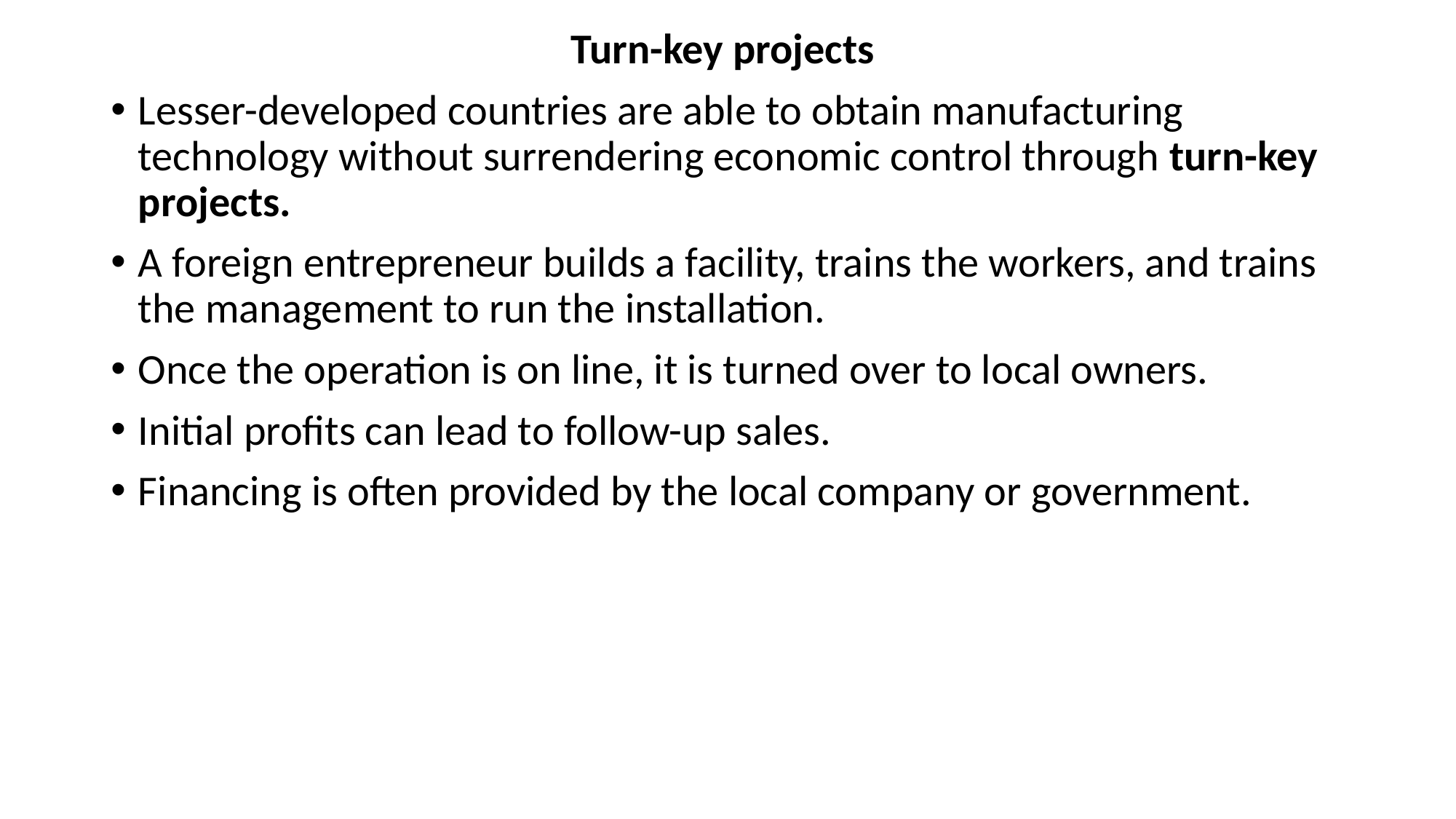

Turn-key projects
Lesser-developed countries are able to obtain manufacturing technology without surrendering economic control through turn-key projects.
A foreign entrepreneur builds a facility, trains the workers, and trains the management to run the installation.
Once the operation is on line, it is turned over to local owners.
Initial profits can lead to follow-up sales.
Financing is often provided by the local company or government.